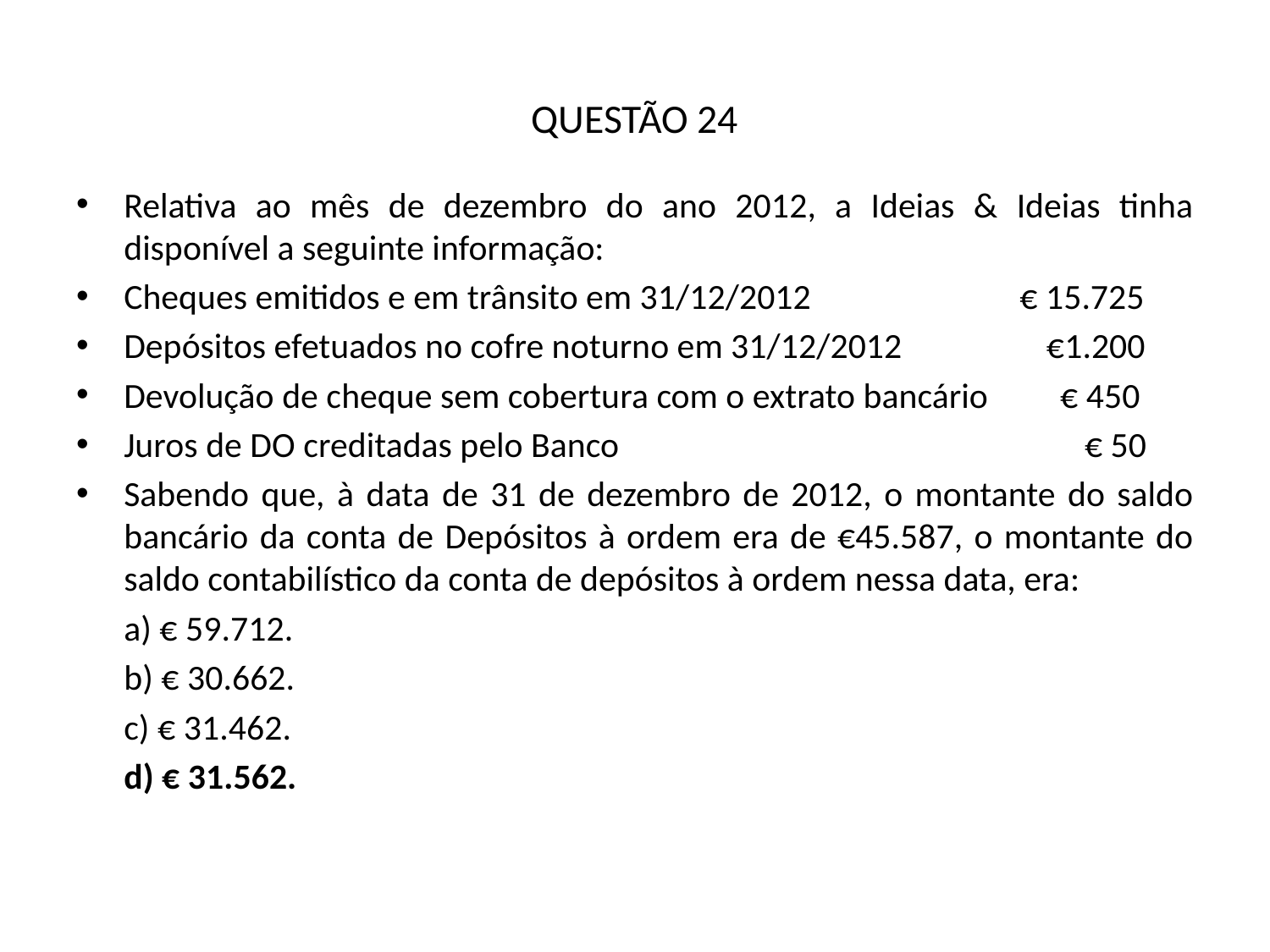

# QUESTÃO 24
Relativa ao mês de dezembro do ano 2012, a Ideias & Ideias tinha disponível a seguinte informação:
Cheques emitidos e em trânsito em 31/12/2012                          € 15.725
Depósitos efetuados no cofre noturno em 31/12/2012                  €1.200
Devolução de cheque sem cobertura com o extrato bancário         € 450
Juros de DO creditadas pelo Banco                                                          € 50
Sabendo que, à data de 31 de dezembro de 2012, o montante do saldo bancário da conta de Depósitos à ordem era de €45.587, o montante do saldo contabilístico da conta de depósitos à ordem nessa data, era:
	a) € 59.712.
	b) € 30.662.
	c) € 31.462.
	d) € 31.562.